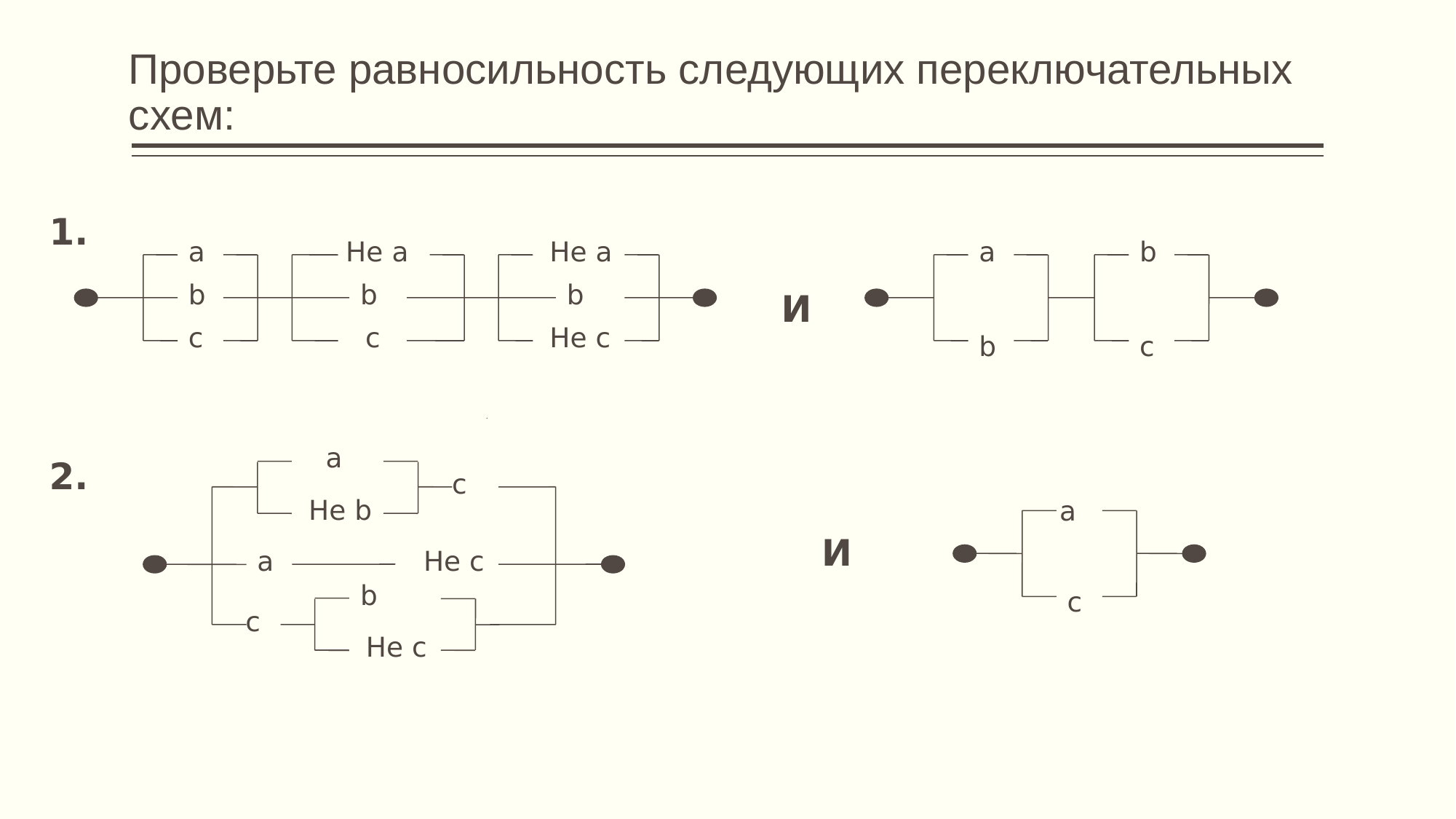

# Проверьте равносильность следующих переключательных схем:
1.
a
 Не a
  Не a
a
b

b
b
b

c
c
  Не с

b
c

И

a
c

  Не b

a
  Не с

b

c

  Не с

2.
a

c

И